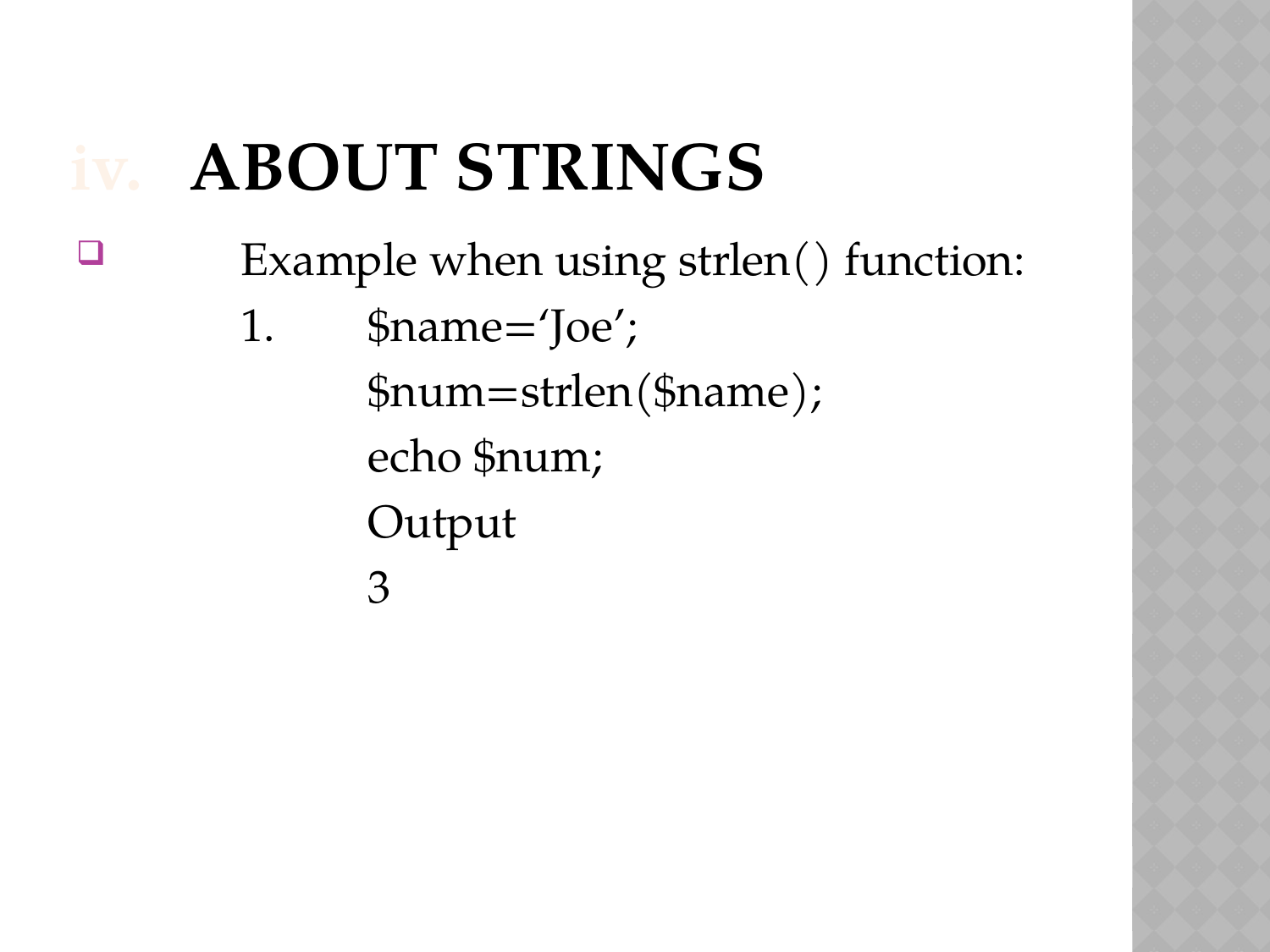

# About Strings
 	Example when using strlen() function:
		1.	$name=‘Joe’;
			$num=strlen($name);
			echo $num;
			Output
			3